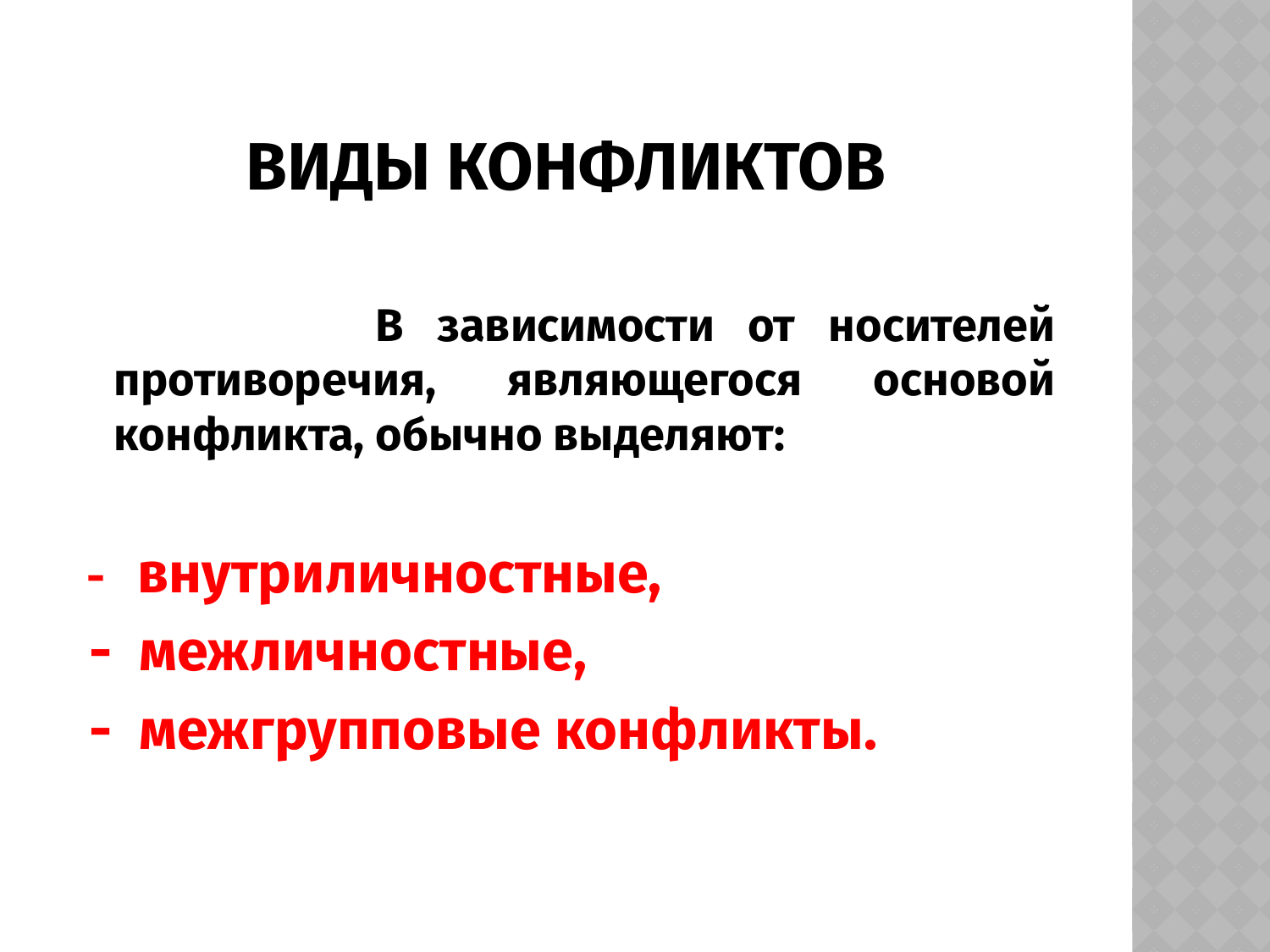

# Виды конфликтов

         В зависимости от носителей противоречия, являющегося основой конфликта, обычно выделяют:

 -   внутриличностные,
 -  межличностные,
 -  межгрупповые конфликты.